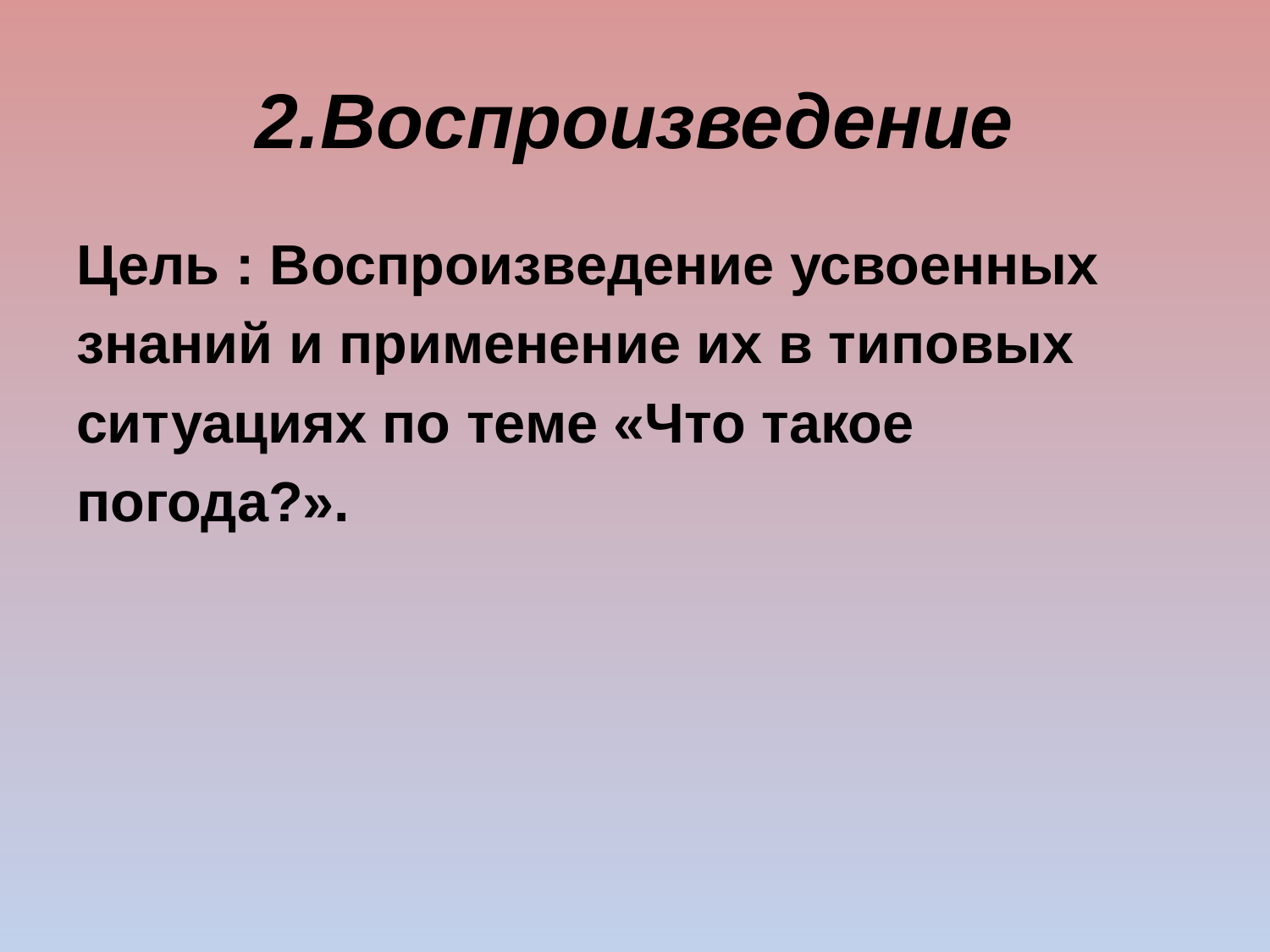

# 2.Воспроизведение
Цель : Воспроизведение усвоенных
знаний и применение их в типовых
ситуациях по теме «Что такое
погода?».